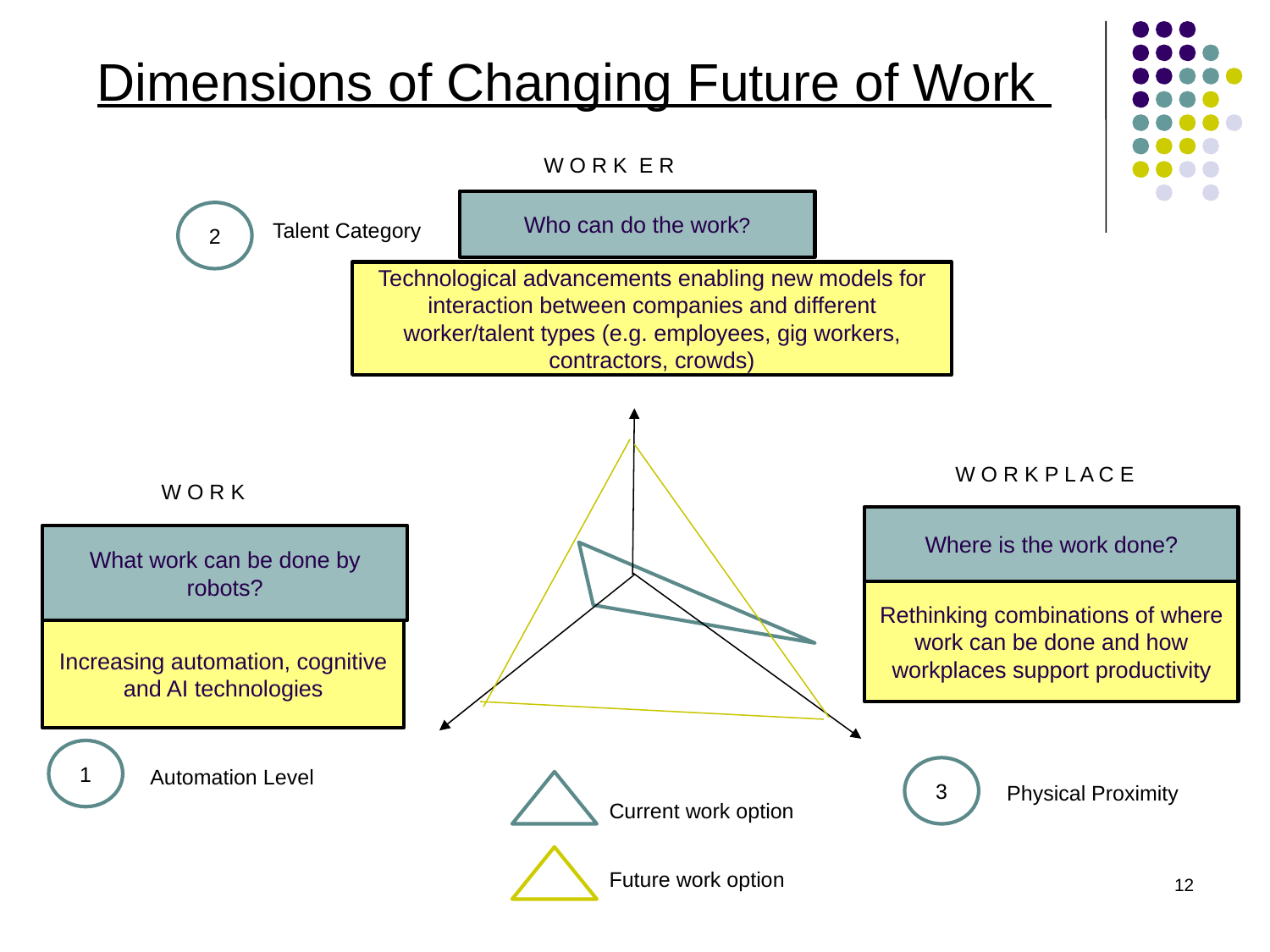

Dimensions of Changing Future of Work
W O R K  E R
Who can do the work?
2
Talent Category
Technological advancements enabling new models for interaction between companies and different worker/talent types (e.g. employees, gig workers, contractors, crowds)
W O R K P L A C E
W O R K
Where is the work done?
What work can be done by robots?
Rethinking combinations of where work can be done and how workplaces support productivity

Increasing automation, cognitive and AI technologies
1
Automation Level
3

Current work option

Physical Proximity

Future work option
12